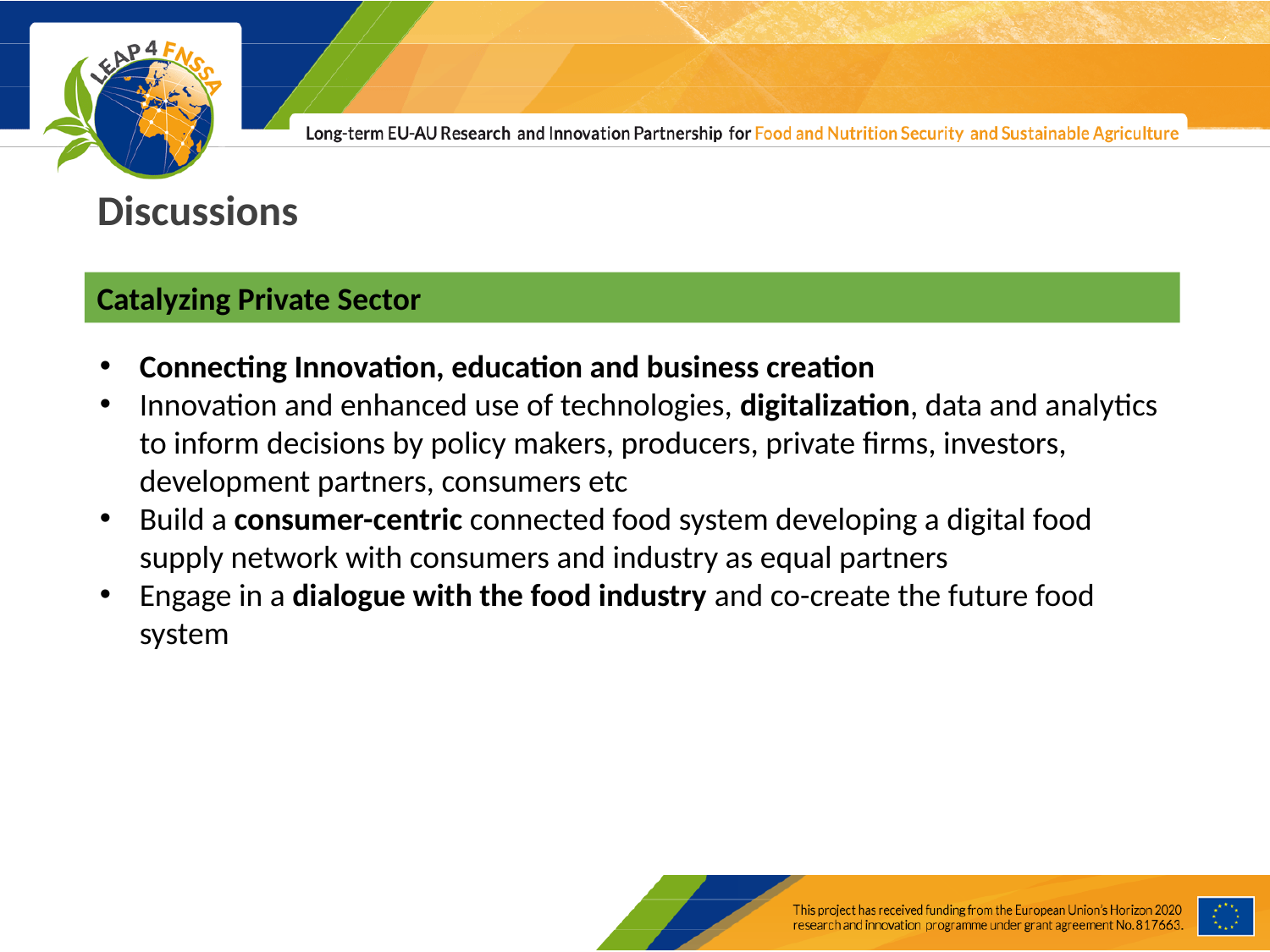

#
Discussions

Catalyzing Private Sector

Connecting Innovation, education and business creation
Innovation and enhanced use of technologies, digitalization, data and analytics to inform decisions by policy makers, producers, private firms, investors, development partners, consumers etc
Build a consumer-centric connected food system developing a digital food supply network with consumers and industry as equal partners
Engage in a dialogue with the food industry and co-create the future food system